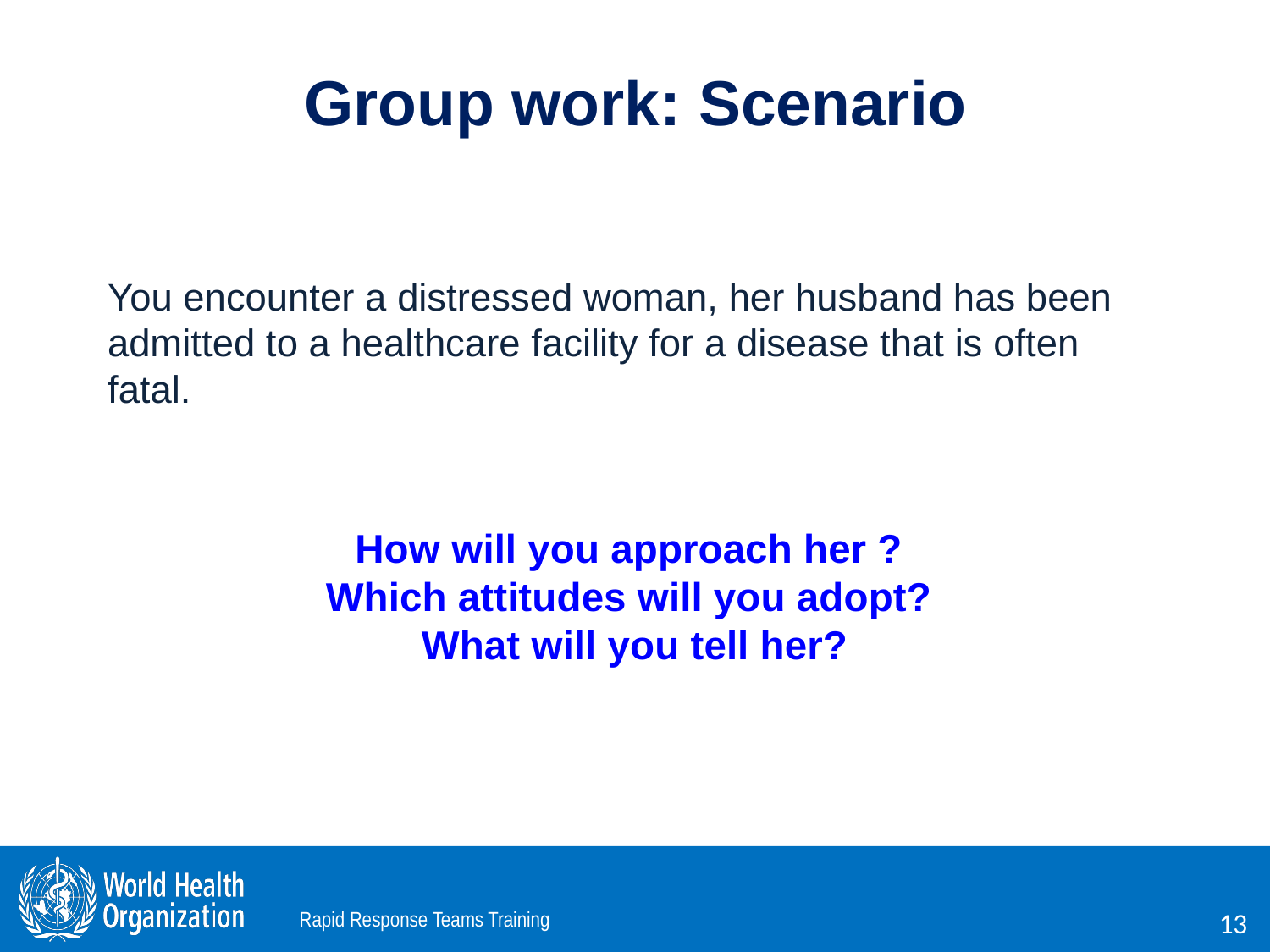

Group work: Scenario
You encounter a distressed woman, her husband has been admitted to a healthcare facility for a disease that is often fatal.

# How will you approach her ? Which attitudes will you adopt? What will you tell her?